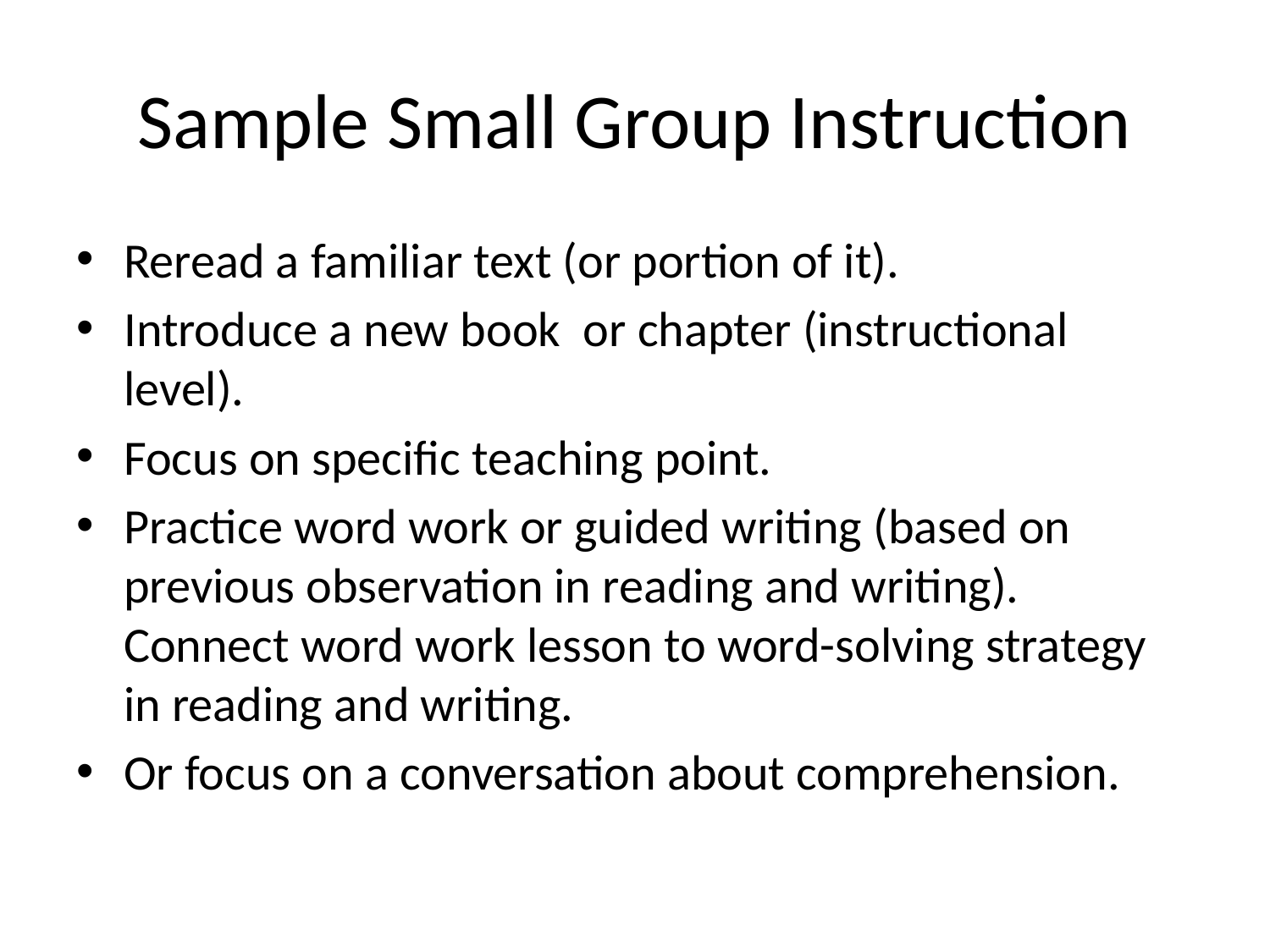

# Sample Small Group Instruction
Reread a familiar text (or portion of it).
Introduce a new book  or chapter (instructional level).
Focus on specific teaching point.
Practice word work or guided writing (based on previous observation in reading and writing). Connect word work lesson to word-solving strategy in reading and writing.
Or focus on a conversation about comprehension.